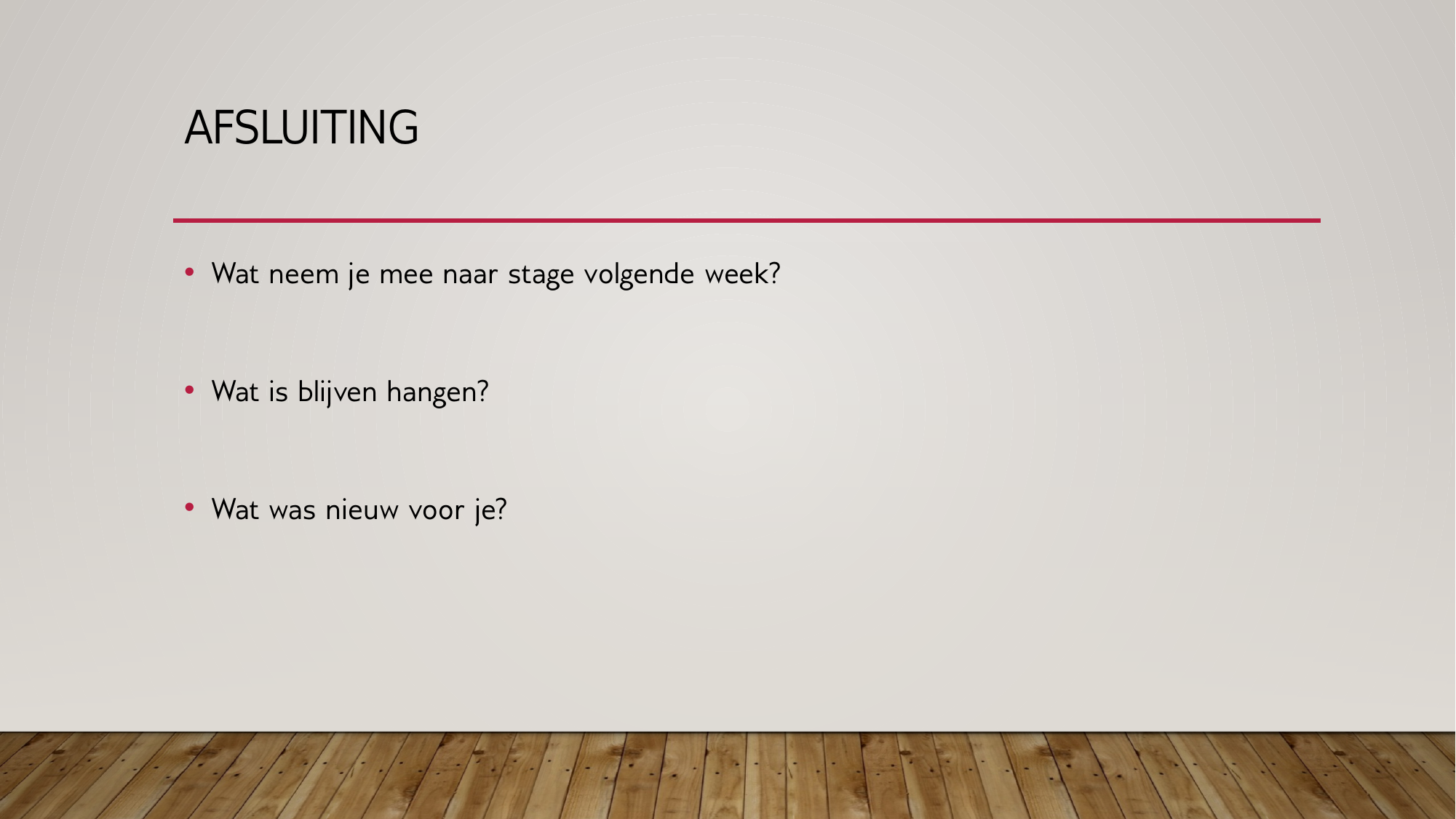

# Afsluiting
Wat neem je mee naar stage volgende week?

Wat is blijven hangen?

Wat was nieuw voor je?